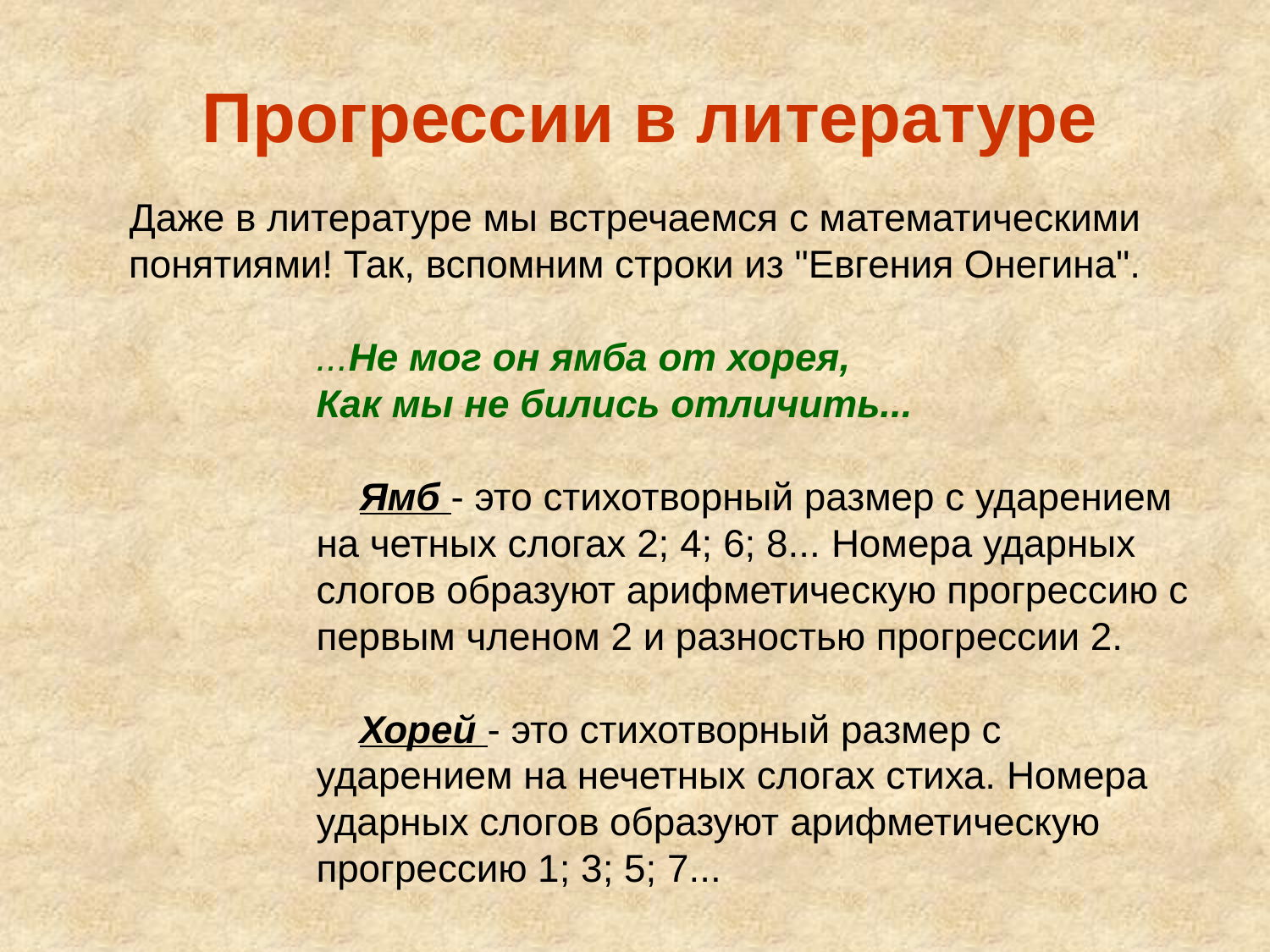

Прогрессии в литературе
Даже в литературе мы встречаемся с математическими понятиями! Так, вспомним строки из "Евгения Онегина".

...Не мог он ямба от хорея,
Как мы не бились отличить...

    Ямб - это стихотворный размер с ударением на четных слогах 2; 4; 6; 8... Номера ударных слогов образуют арифметическую прогрессию с первым членом 2 и разностью прогрессии 2.

    Хорей - это стихотворный размер с ударением на нечетных слогах стиха. Номера ударных слогов образуют арифметическую прогрессию 1; 3; 5; 7...